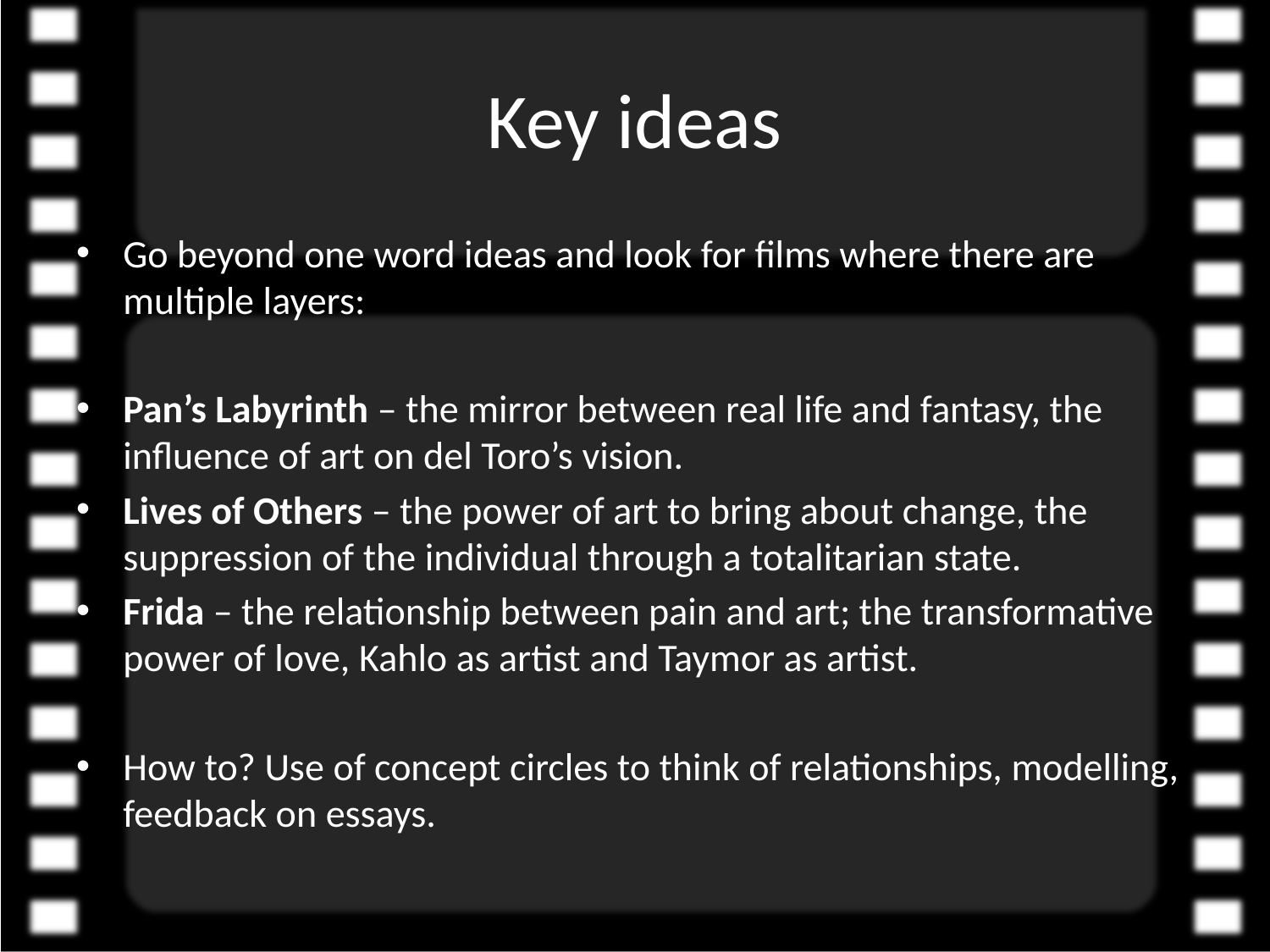

# Key ideas
Go beyond one word ideas and look for films where there are multiple layers:

Pan’s Labyrinth – the mirror between real life and fantasy, the influence of art on del Toro’s vision.
Lives of Others – the power of art to bring about change, the suppression of the individual through a totalitarian state.
Frida – the relationship between pain and art; the transformative power of love, Kahlo as artist and Taymor as artist.

How to? Use of concept circles to think of relationships, modelling, feedback on essays.